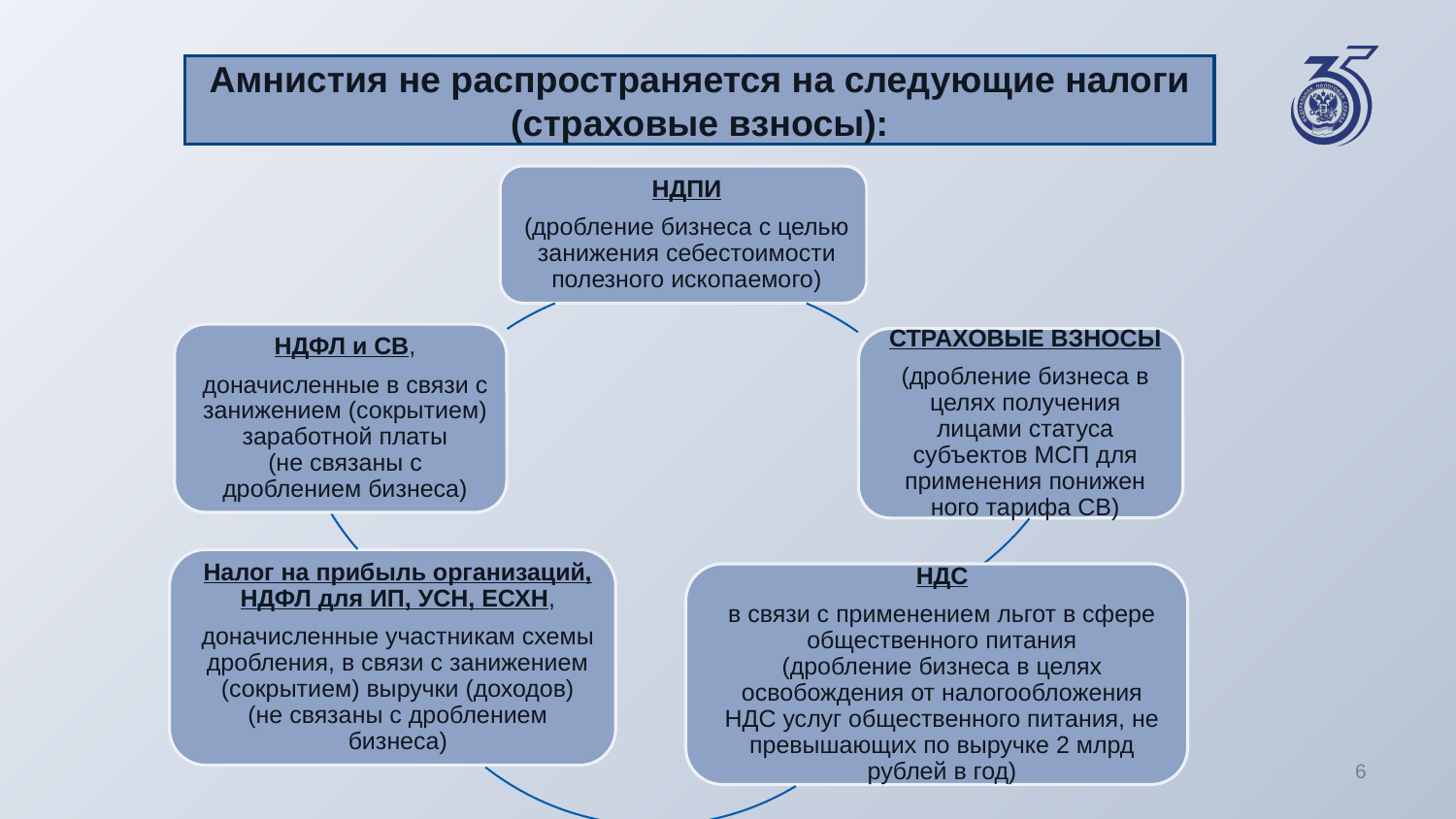

Амнистия не распространяется на следующие налоги (страховые взносы):
НДПИ
(дробление бизнеса с целью заниже­ния себестоимости полезного ископаемого)
СТРАХОВЫЕ ВЗНОСЫ
(дробление бизнеса в целях получения лицами статуса субъектов МСП для применения понижен­ного тарифа СВ)
НДС
в связи с применением льгот в сфере обще­ственного питания
(дробление бизнеса в целях освобождения от налогообло­жения НДС услуг общественного питания, не превышающих по выручке 2 млрд рублей в год)
Налог на прибыль организаций,
НДФЛ для ИП, УСН, ЕСХН,
доначисленные участникам схемы дробления, в связи с занижением (сокрытием) выручки (доходов)
(не связаны с дроблением бизнеса)
НДФЛ и СВ,
доначисленные в связи с занижением (сокрытием) заработной платы
(не связаны с дроблением бизнеса)
6